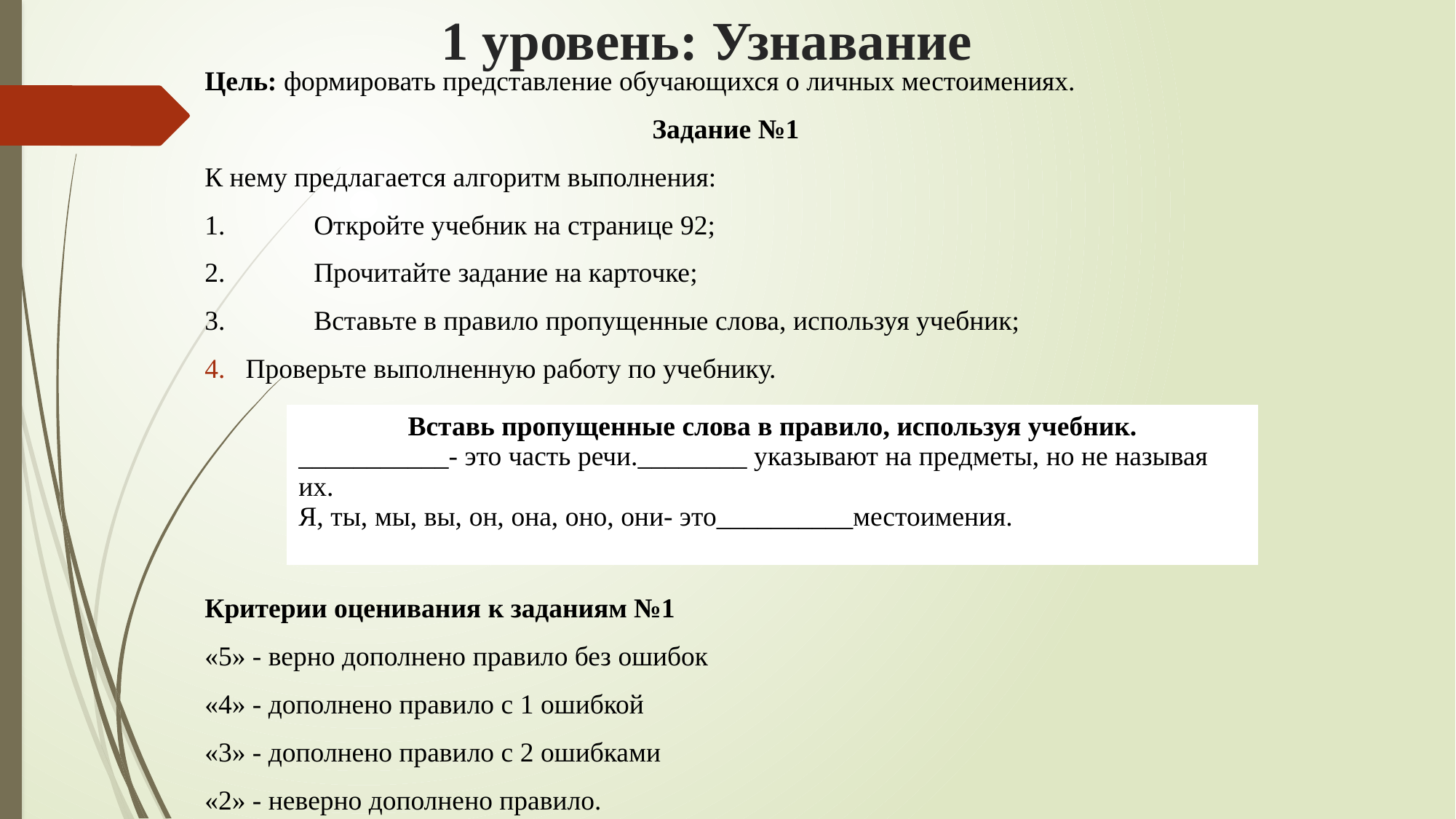

# 1 уровень: Узнавание
Цель: формировать представление обучающихся о личных местоимениях.
Задание №1
К нему предлагается алгоритм выполнения:
1.	Откройте учебник на странице 92;
2.	Прочитайте задание на карточке;
3.	Вставьте в правило пропущенные слова, используя учебник;
Проверьте выполненную работу по учебнику.

Критерии оценивания к заданиям №1
«5» - верно дополнено правило без ошибок
«4» - дополнено правило с 1 ошибкой
«3» - дополнено правило с 2 ошибками
«2» - неверно дополнено правило.

| Вставь пропущенные слова в правило, используя учебник. \_\_\_\_\_\_\_\_\_\_\_- это часть речи.\_\_\_\_\_\_\_\_ указывают на предметы, но не называя их. Я, ты, мы, вы, он, она, оно, они- это\_\_\_\_\_\_\_\_\_\_местоимения. |
| --- |